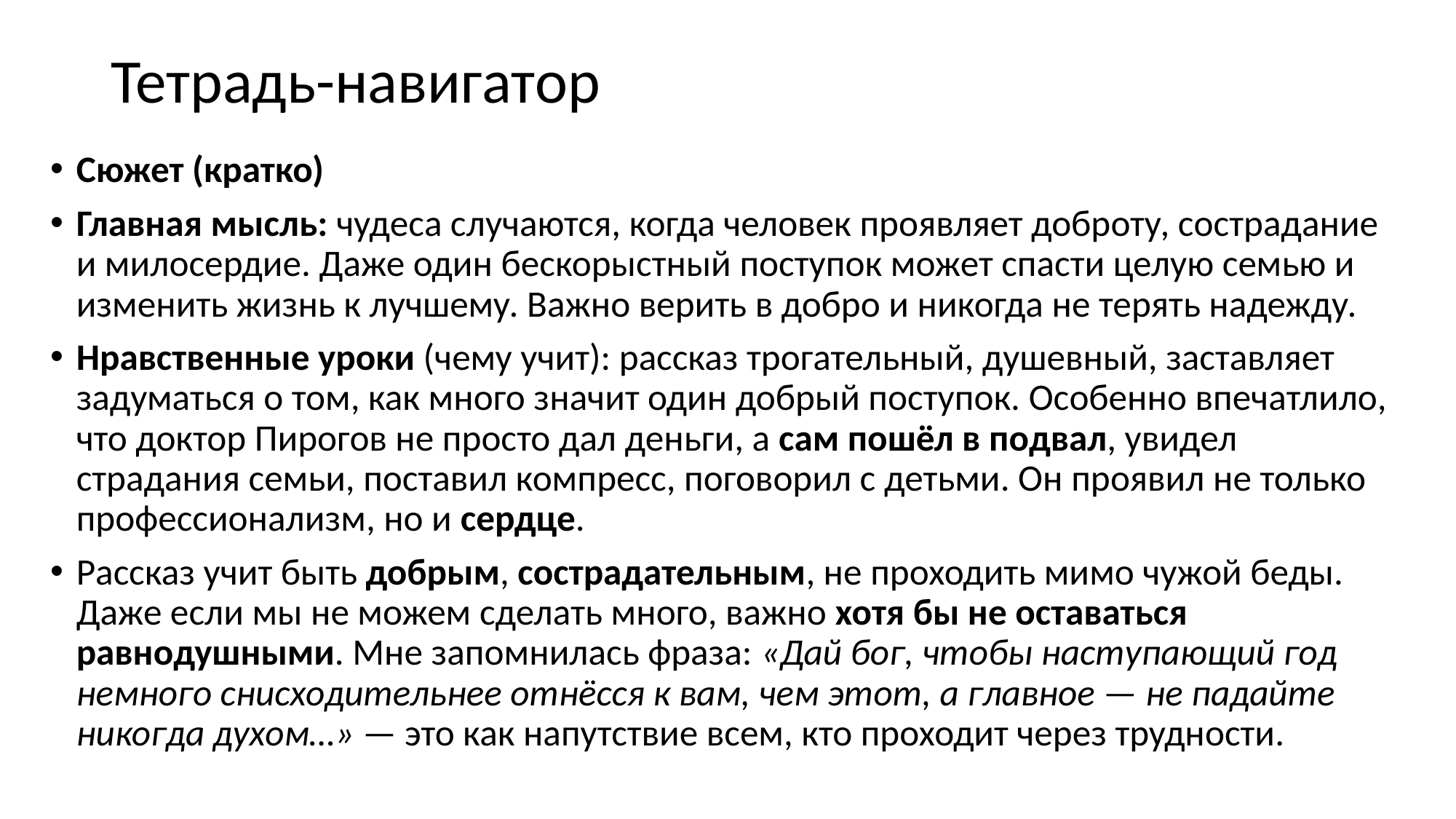

# Тетрадь-навигатор
Сюжет (кратко)
Главная мысль: чудеса случаются, когда человек проявляет доброту, сострадание и милосердие. Даже один бескорыстный поступок может спасти целую семью и изменить жизнь к лучшему. Важно верить в добро и никогда не терять надежду.
Нравственные уроки (чему учит): рассказ трогательный, душевный, заставляет задуматься о том, как много значит один добрый поступок. Особенно впечатлило, что доктор Пирогов не просто дал деньги, а сам пошёл в подвал, увидел страдания семьи, поставил компресс, поговорил с детьми. Он проявил не только профессионализм, но и сердце.
Рассказ учит быть добрым, сострадательным, не проходить мимо чужой беды. Даже если мы не можем сделать много, важно хотя бы не оставаться равнодушными. Мне запомнилась фраза: «Дай бог, чтобы наступающий год немного снисходительнее отнёсся к вам, чем этот, а главное — не падайте никогда духом…» — это как напутствие всем, кто проходит через трудности.